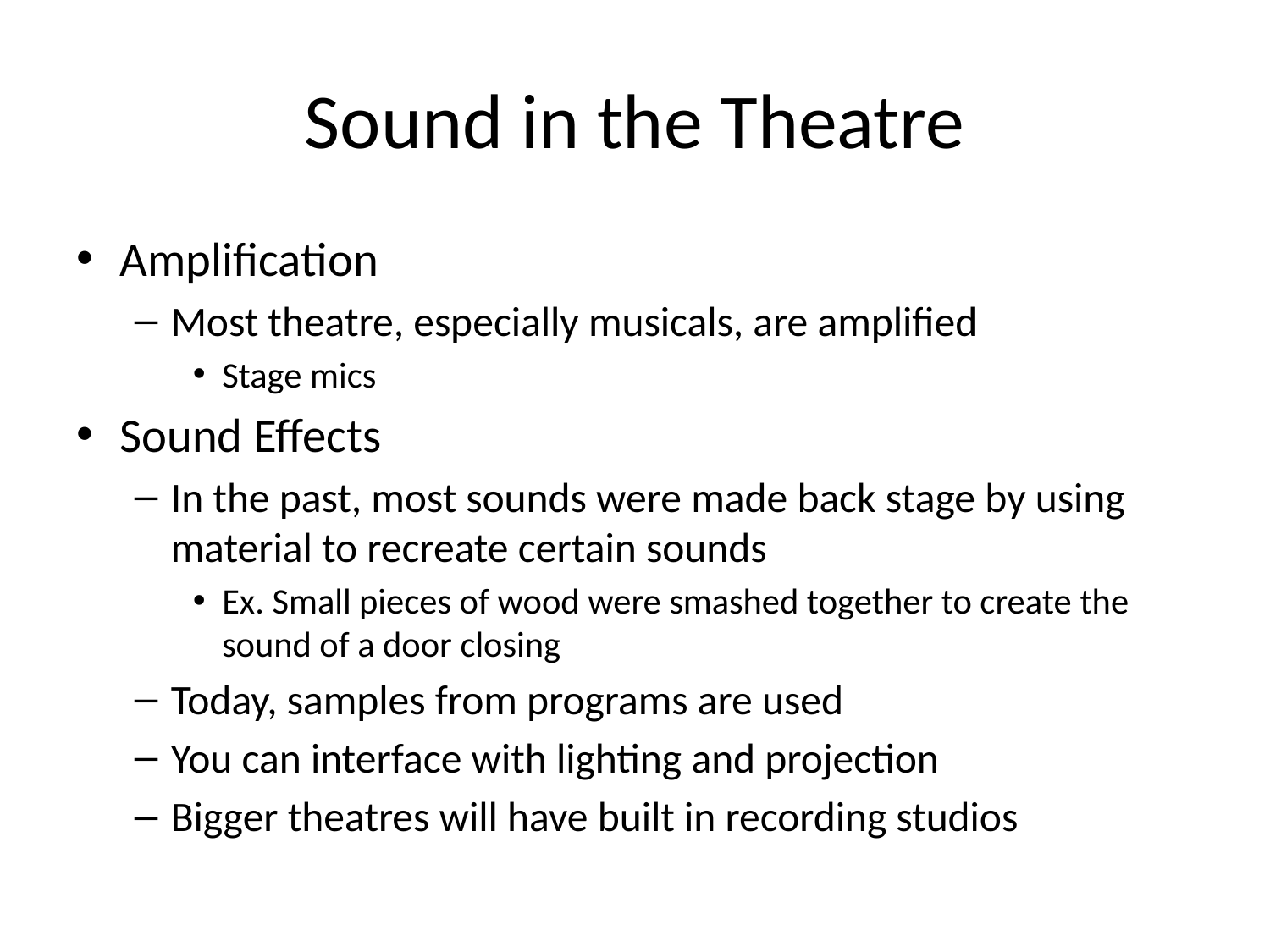

# Sound in the Theatre
Amplification
Most theatre, especially musicals, are amplified
Stage mics
Sound Effects
In the past, most sounds were made back stage by using material to recreate certain sounds
Ex. Small pieces of wood were smashed together to create the sound of a door closing
Today, samples from programs are used
You can interface with lighting and projection
Bigger theatres will have built in recording studios